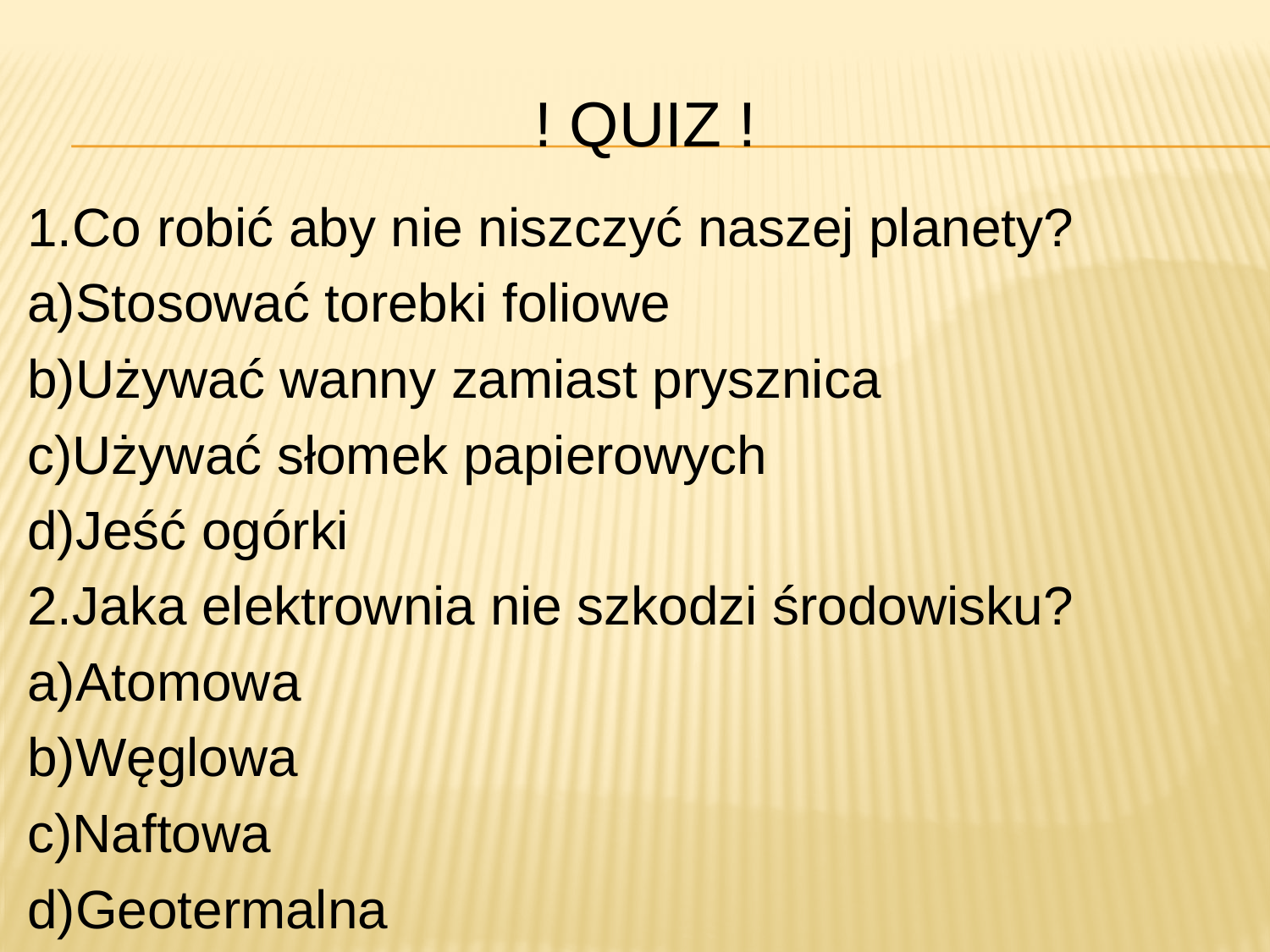

# ! Quiz !
1.Co robić aby nie niszczyć naszej planety?
a)Stosować torebki foliowe
b)Używać wanny zamiast prysznica
c)Używać słomek papierowych
d)Jeść ogórki
2.Jaka elektrownia nie szkodzi środowisku?
a)Atomowa
b)Węglowa
c)Naftowa
d)Geotermalna